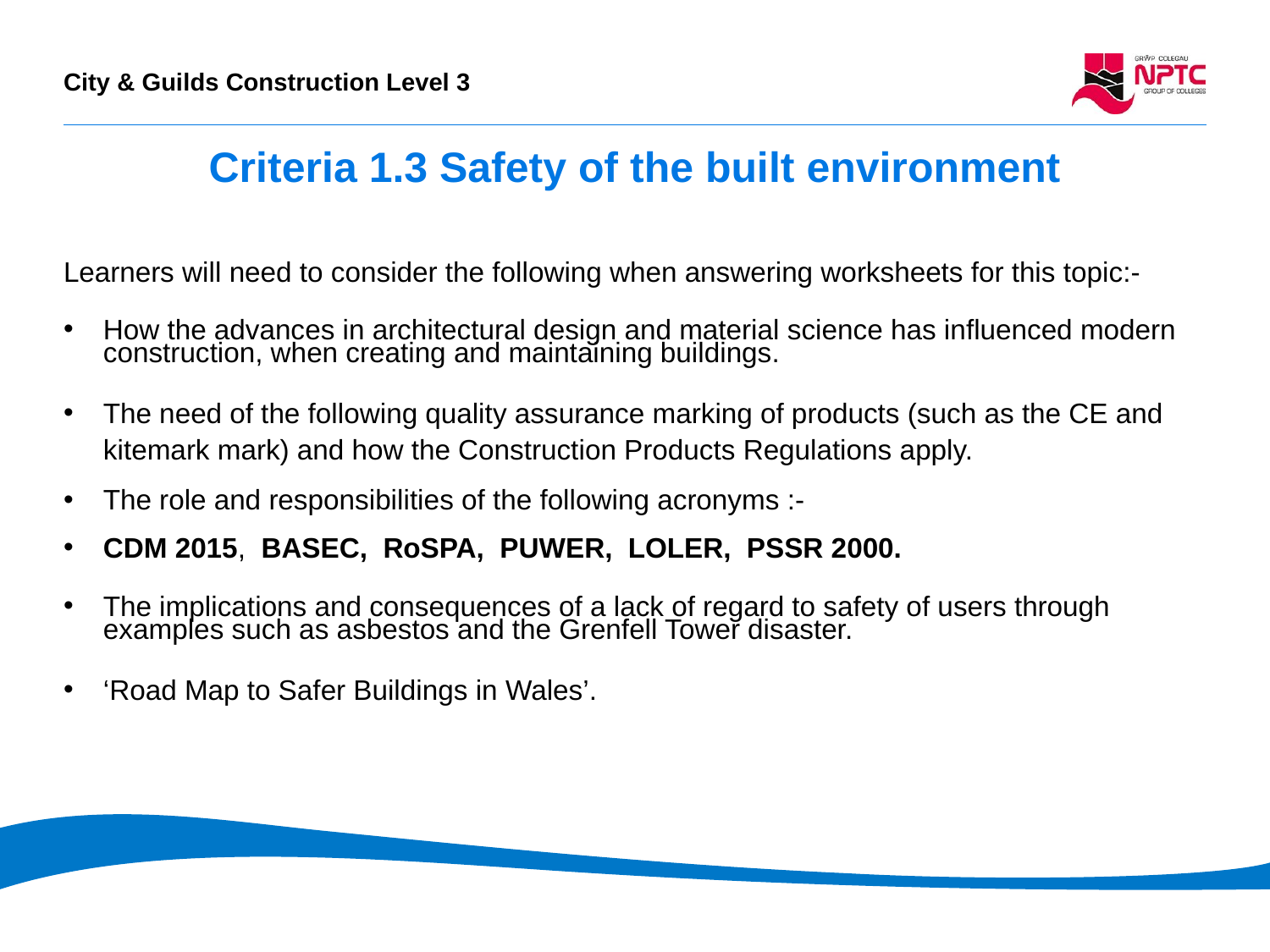

# Criteria 1.3 Safety of the built environment

Learners will need to consider the following when answering worksheets for this topic:-
How the advances in architectural design and material science has influenced modern construction, when creating and maintaining buildings.
The need of the following quality assurance marking of products (such as the CE and kitemark mark) and how the Construction Products Regulations apply.
The role and responsibilities of the following acronyms :-
CDM 2015,  BASEC,  RoSPA,  PUWER,  LOLER,  PSSR 2000.
The implications and consequences of a lack of regard to safety of users through examples such as asbestos and the Grenfell Tower disaster.
‘Road Map to Safer Buildings in Wales’.